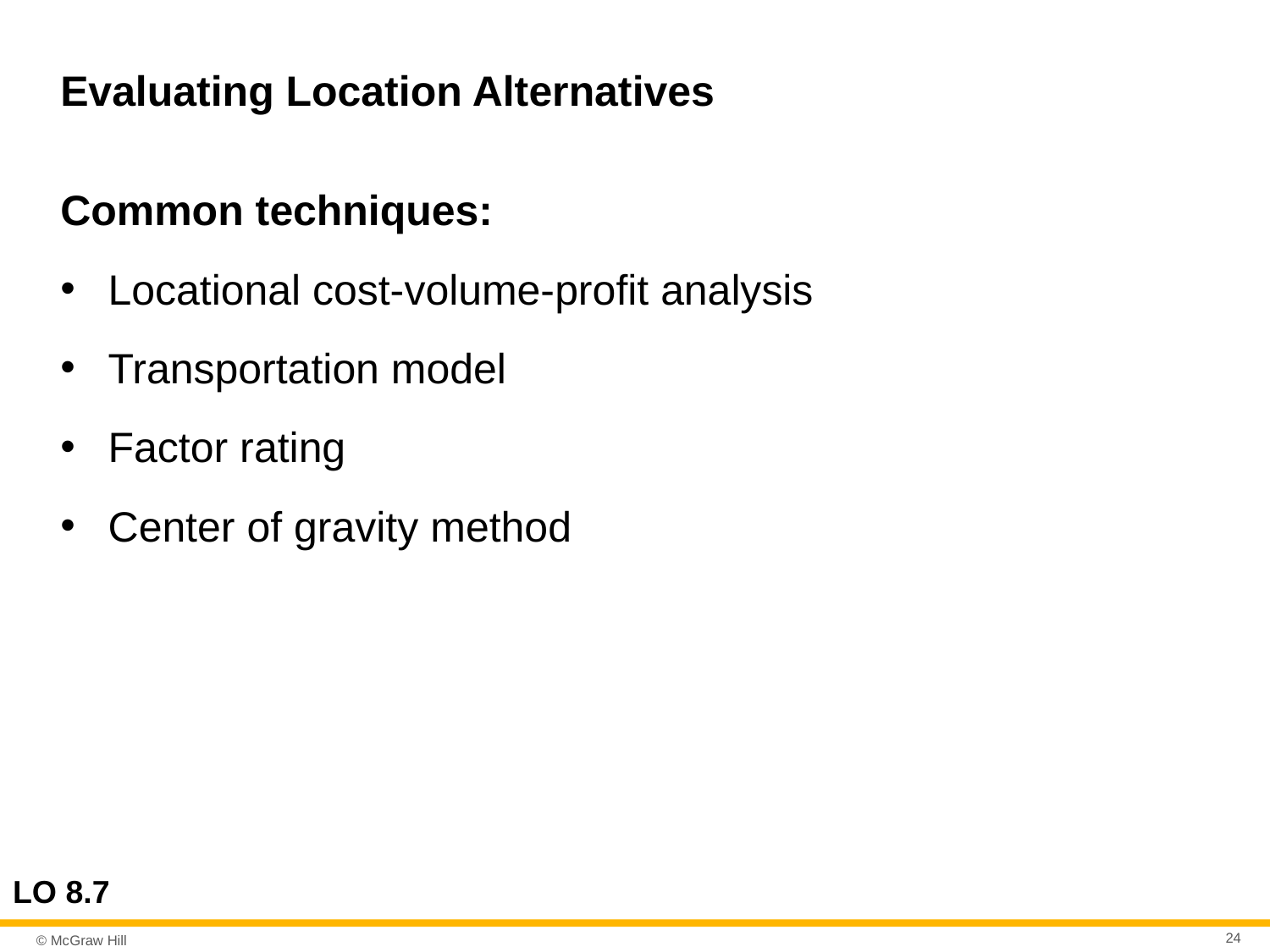

# Evaluating Location Alternatives
Common techniques:
Locational cost-volume-profit analysis
Transportation model
Factor rating
Center of gravity method
LO 8.7